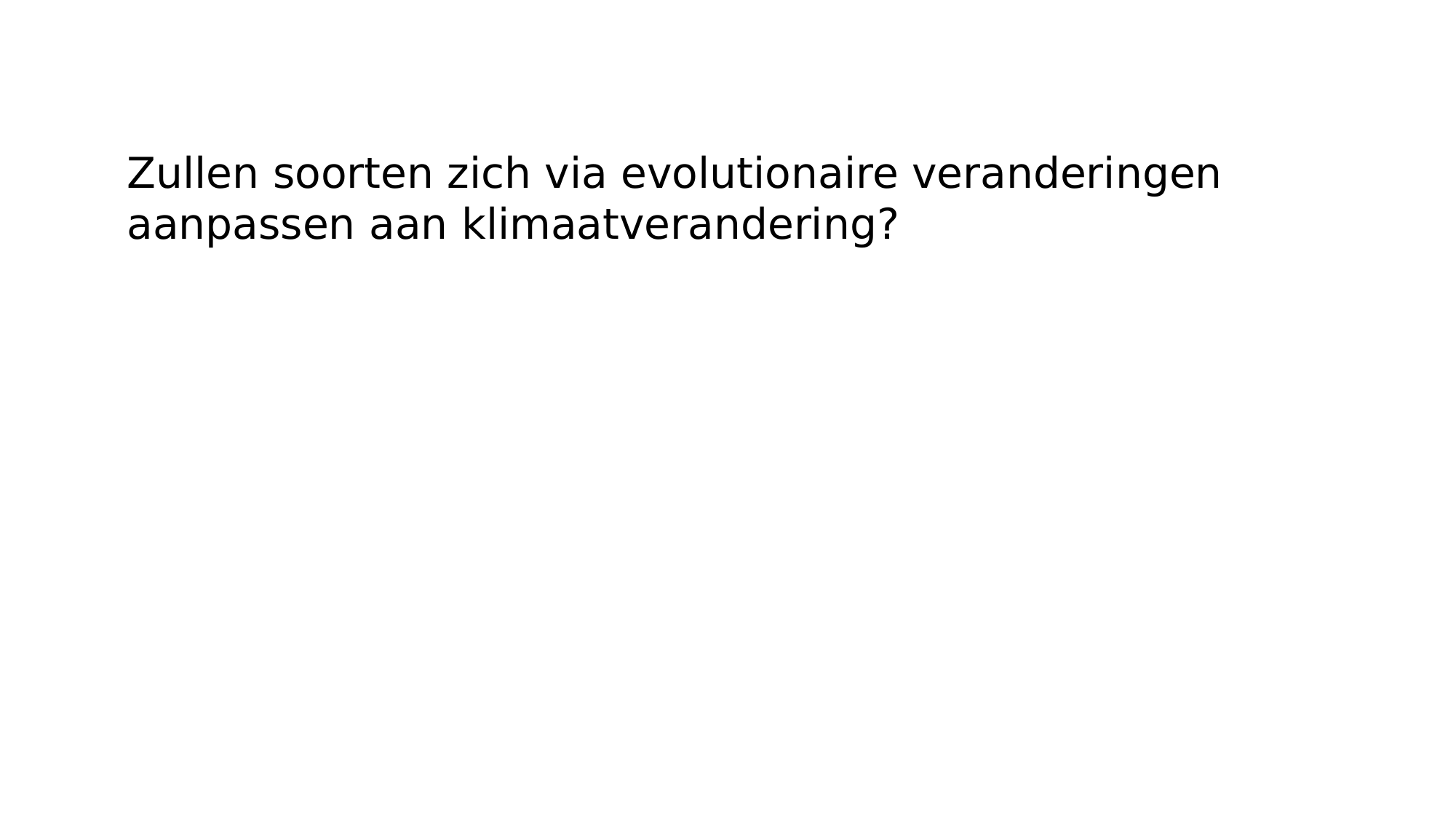

Zullen soorten zich via evolutionaire veranderingen aanpassen aan klimaatverandering?